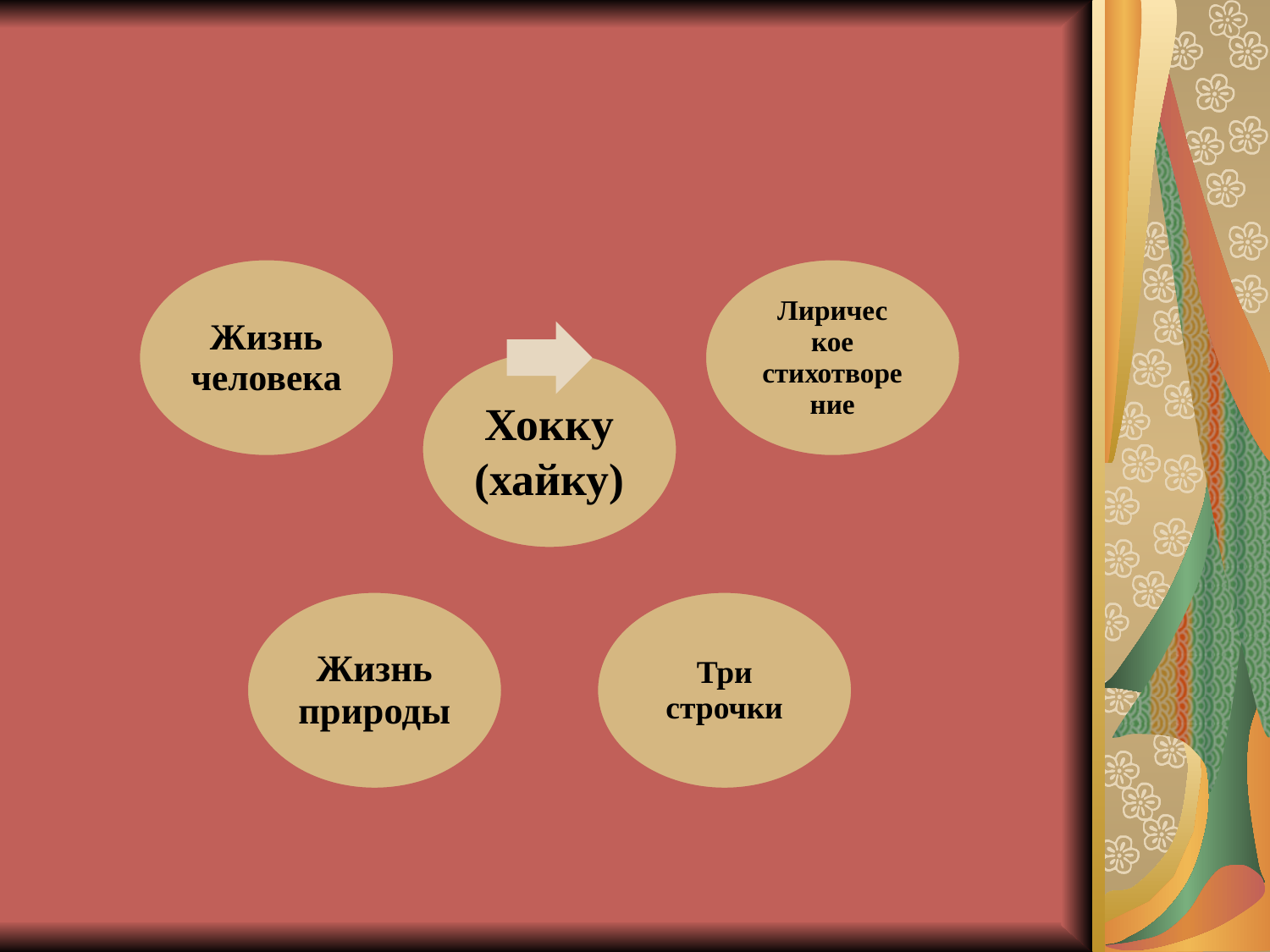

Хокку
(хайку)
Лиричес
кое стихотворение
Три строчки
Жизнь природы
Жизнь человека